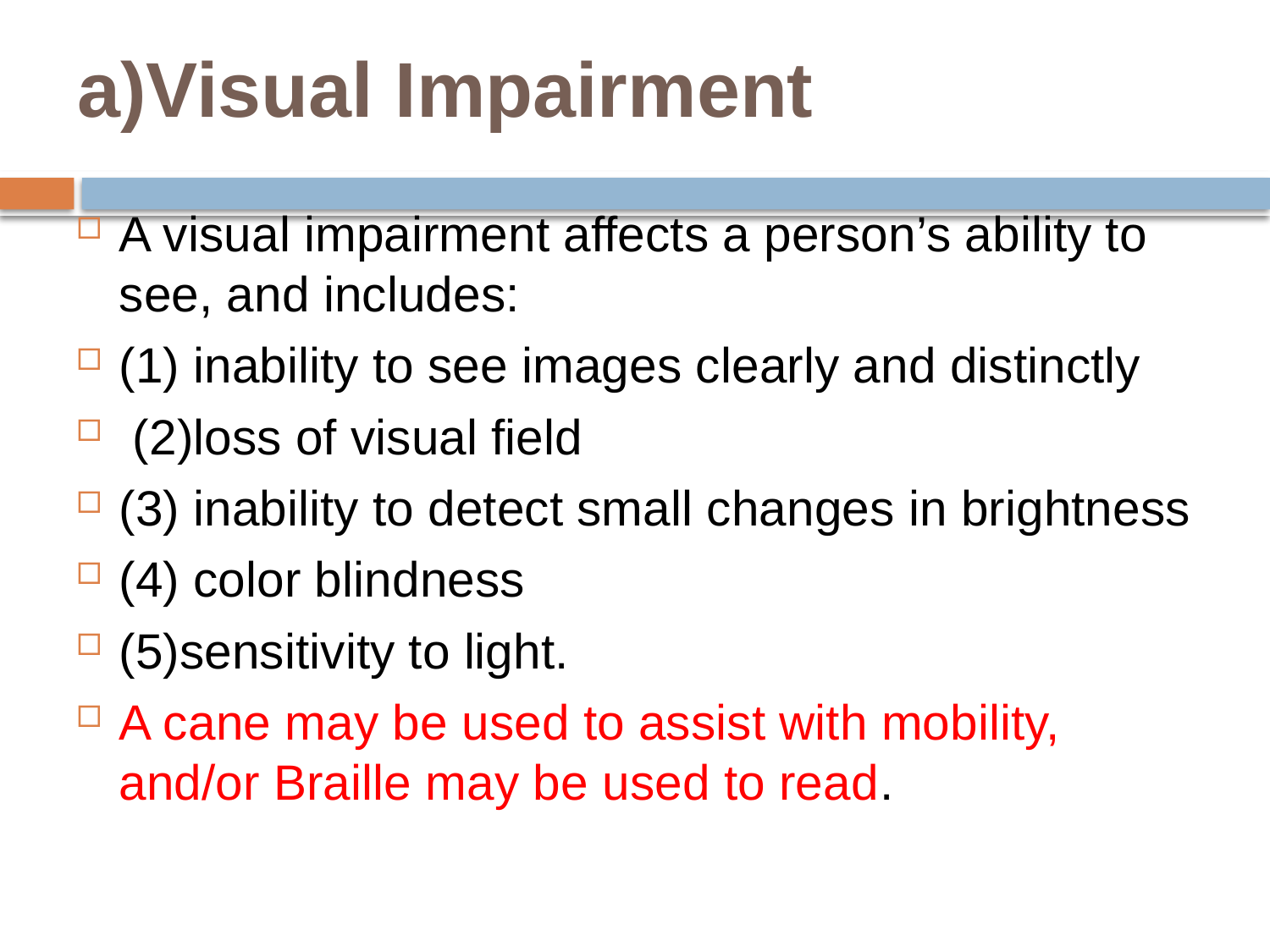

# a)Visual Impairment
A visual impairment affects a person’s ability to see, and includes:
(1) inability to see images clearly and distinctly
 (2)loss of visual field
(3) inability to detect small changes in brightness
(4) color blindness
(5)sensitivity to light.
A cane may be used to assist with mobility, and/or Braille may be used to read.